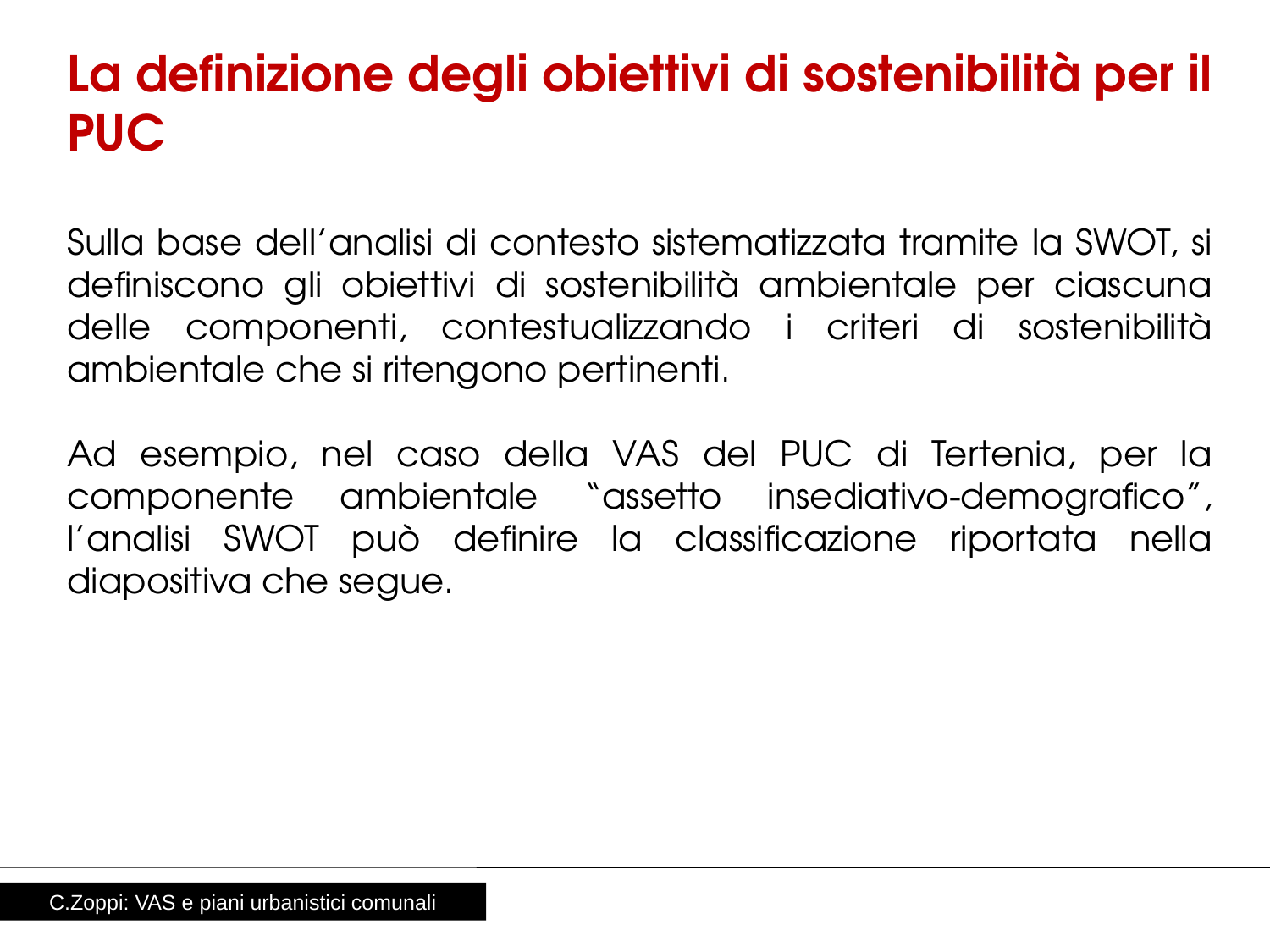

La definizione degli obiettivi di sostenibilità per il PUC

Sulla base dell’analisi di contesto sistematizzata tramite la SWOT, si definiscono gli obiettivi di sostenibilità ambientale per ciascuna delle componenti, contestualizzando i criteri di sostenibilità ambientale che si ritengono pertinenti.

Ad esempio, nel caso della VAS del PUC di Tertenia, per la componente ambientale “assetto insediativo-demografico”, l’analisi SWOT può definire la classificazione riportata nella diapositiva che segue.